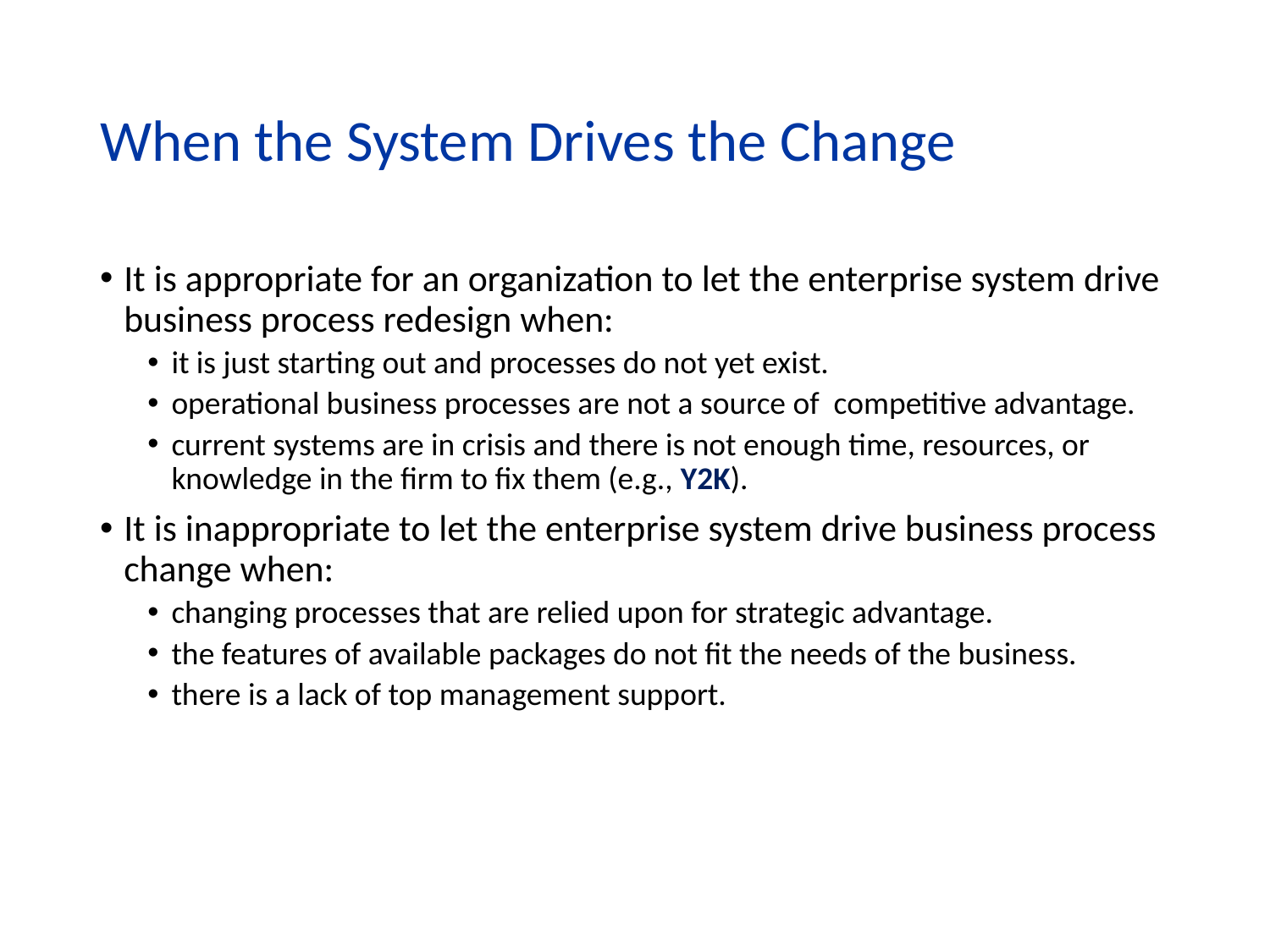

# When the System Drives the Change
It is appropriate for an organization to let the enterprise system drive business process redesign when:
it is just starting out and processes do not yet exist.
operational business processes are not a source of  competitive advantage.
current systems are in crisis and there is not enough time, resources, or knowledge in the firm to fix them (e.g., Y2K).
It is inappropriate to let the enterprise system drive business process change when:
changing processes that are relied upon for strategic advantage.
the features of available packages do not fit the needs of the business.
there is a lack of top management support.